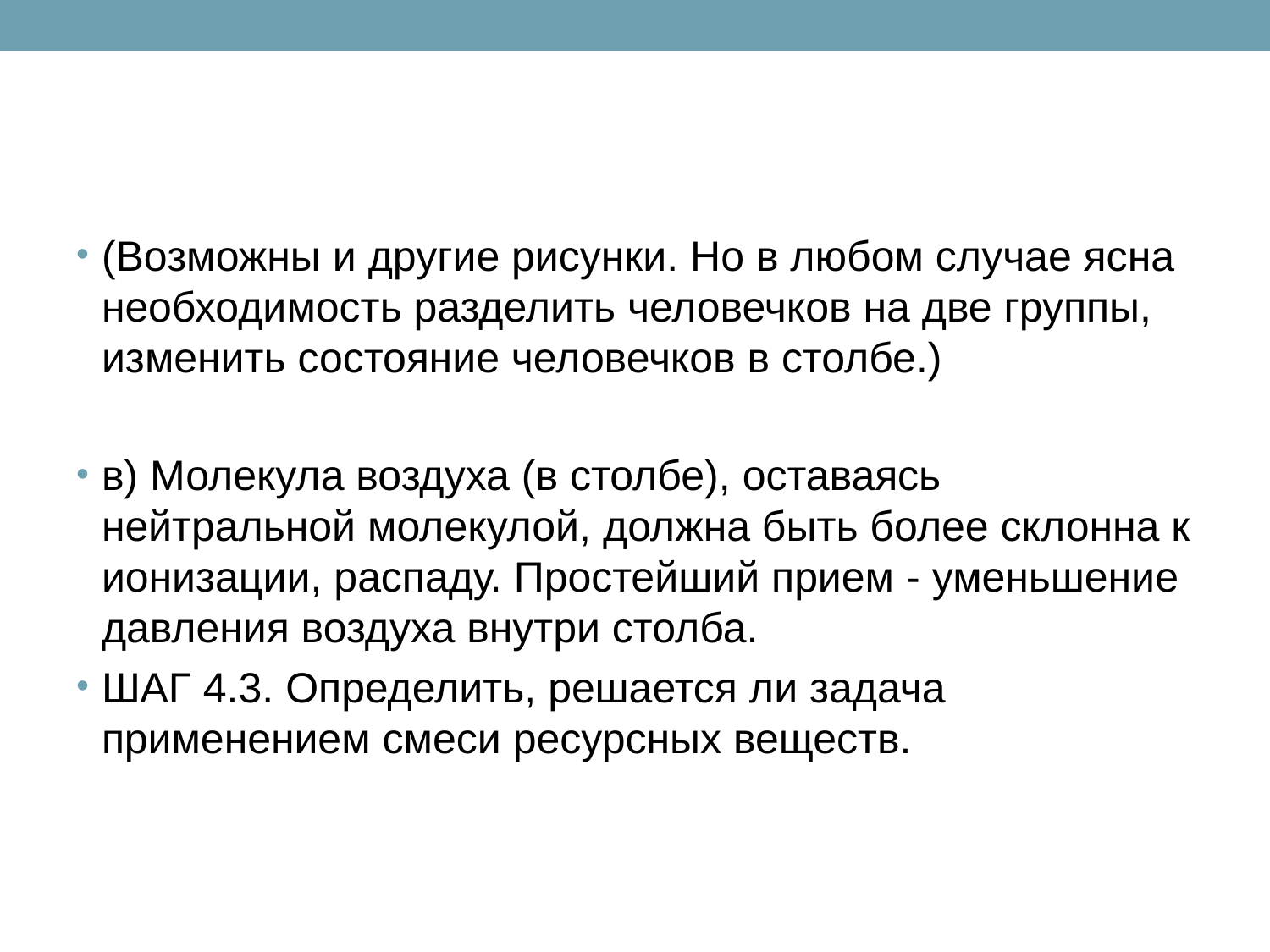

#
(Возможны и другие рисунки. Но в любом случае ясна необходимость разделить человечков на две группы, изменить состояние человечков в столбе.)

в) Молекула воздуха (в столбе), оставаясь нейтральной молекулой, должна быть более склонна к ионизации, распаду. Простейший прием - уменьшение давления воздуха внутри столба.
ШАГ 4.3. Определить, решается ли задача применением смеси ресурсных веществ.